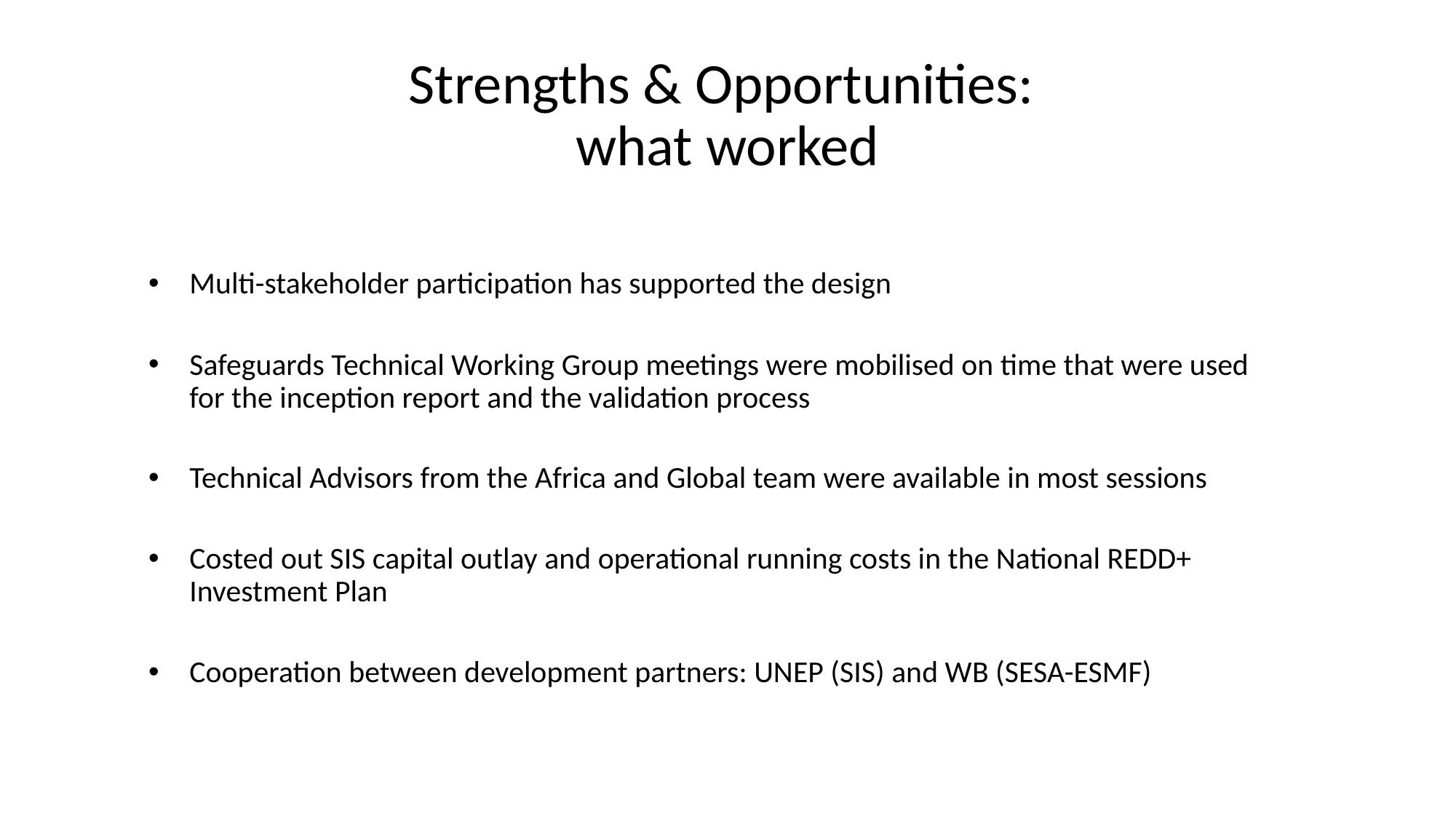

# Strengths & Opportunities: what worked

Multi-stakeholder participation has supported the design

Safeguards Technical Working Group meetings were mobilised on time that were used for the inception report and the validation process

Technical Advisors from the Africa and Global team were available in most sessions

Costed out SIS capital outlay and operational running costs in the National REDD+ Investment Plan

Cooperation between development partners: UNEP (SIS) and WB (SESA-ESMF)